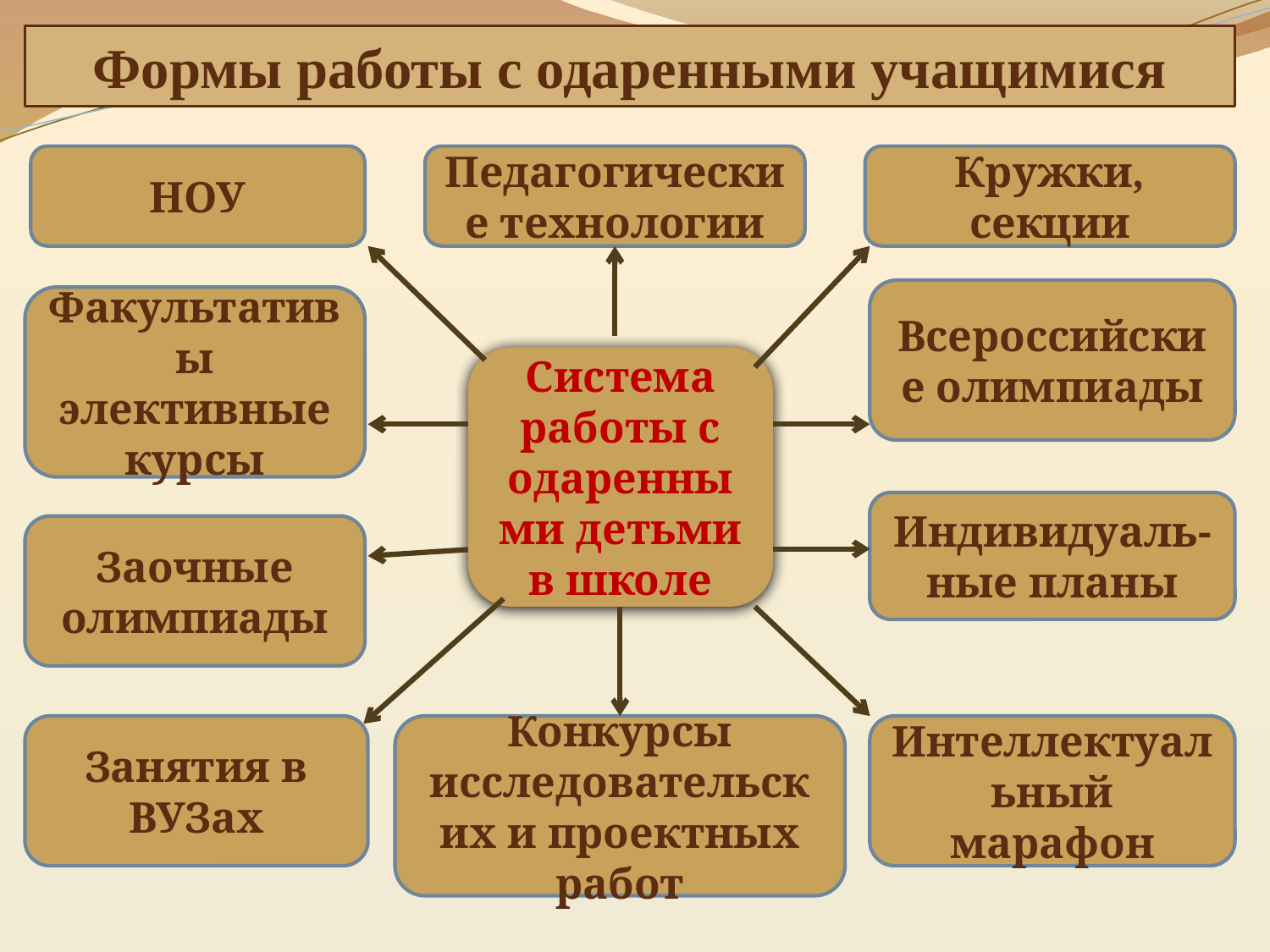

Формы работы с одаренными учащимися
НОУ
Педагогические технологии
Кружки, секции
Всероссийские олимпиады
Факультативы
элективные курсы
Система работы с одаренными детьми в школе
Индивидуаль-ные планы
Заочные олимпиады
Занятия в ВУЗах
Конкурсы исследовательских и проектных работ
Интеллектуальный марафон